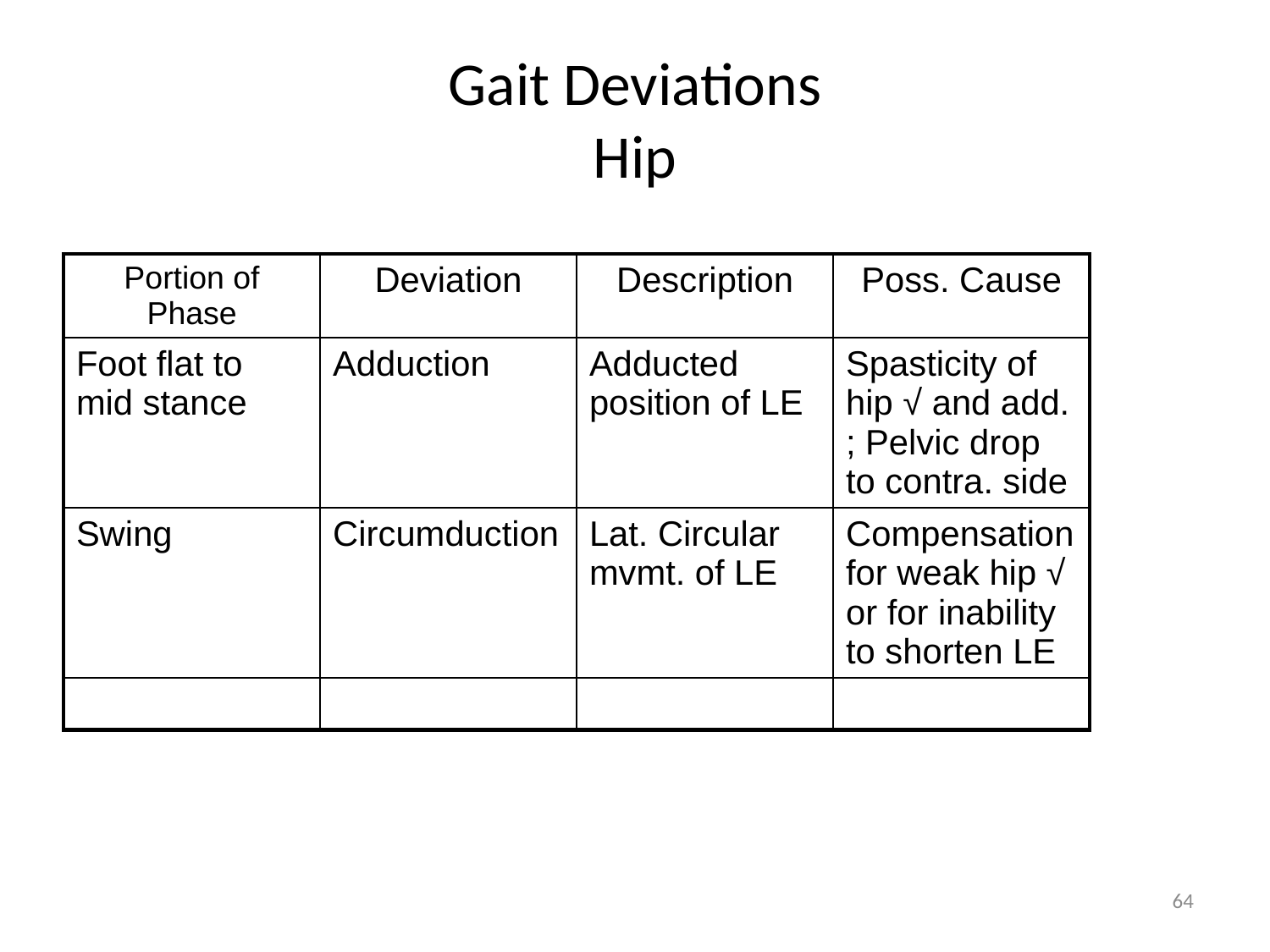

# Gait Deviations Hip
| Portion of Phase | Deviation | Description | Poss. Cause |
| --- | --- | --- | --- |
| Foot flat to mid stance | Adduction | Adducted position of LE | Spasticity of hip √ and add. ; Pelvic drop to contra. side |
| Swing | Circumduction | Lat. Circular mvmt. of LE | Compensation for weak hip √ or for inability to shorten LE |
|  |  |  |  |
64